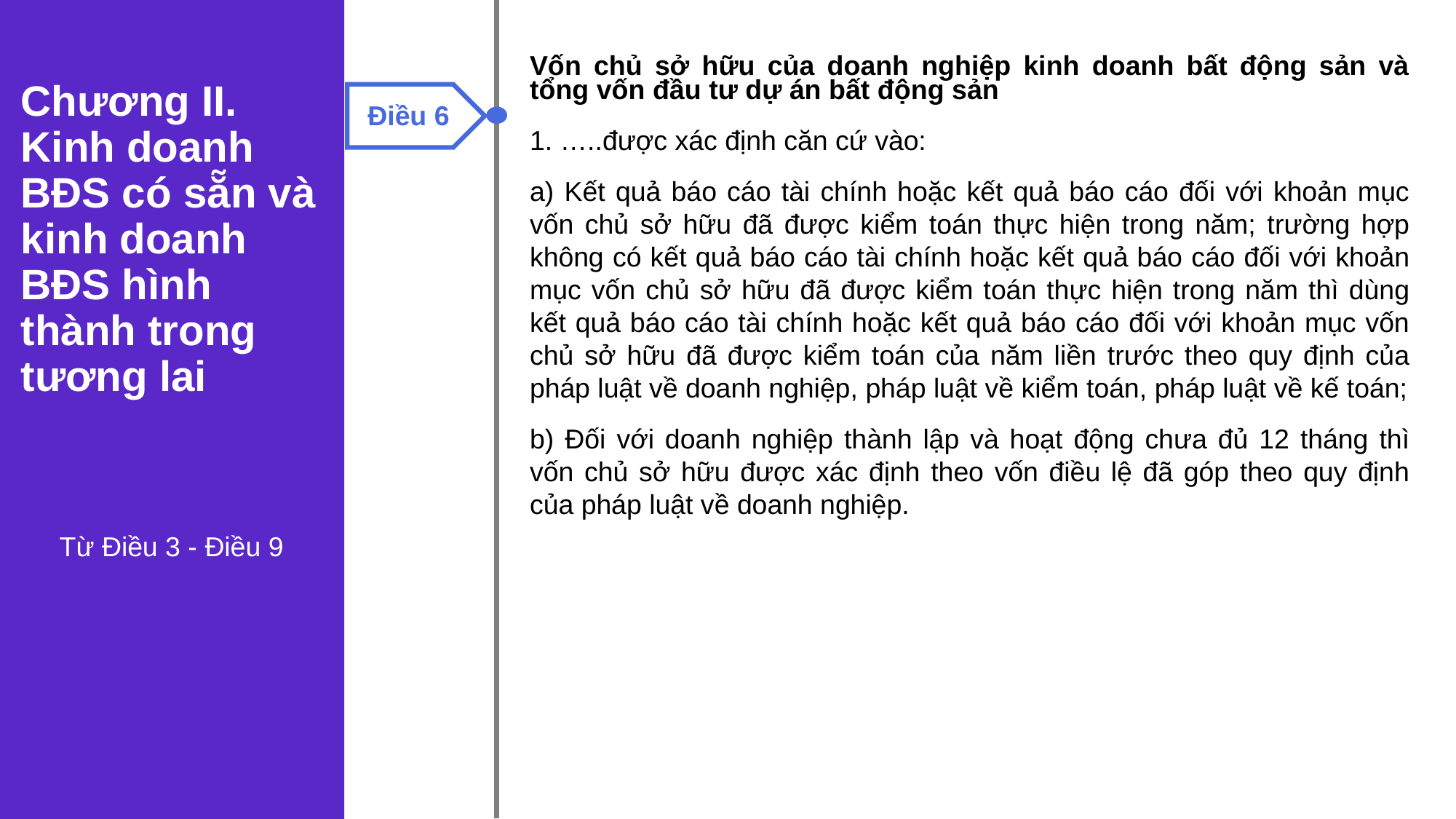

Vốn chủ sở hữu của doanh nghiệp kinh doanh bất động sản và tổng vốn đầu tư dự án bất động sản
1. …..được xác định căn cứ vào:
a) Kết quả báo cáo tài chính hoặc kết quả báo cáo đối với khoản mục vốn chủ sở hữu đã được kiểm toán thực hiện trong năm; trường hợp không có kết quả báo cáo tài chính hoặc kết quả báo cáo đối với khoản mục vốn chủ sở hữu đã được kiểm toán thực hiện trong năm thì dùng kết quả báo cáo tài chính hoặc kết quả báo cáo đối với khoản mục vốn chủ sở hữu đã được kiểm toán của năm liền trước theo quy định của pháp luật về doanh nghiệp, pháp luật về kiểm toán, pháp luật về kế toán;
b) Đối với doanh nghiệp thành lập và hoạt động chưa đủ 12 tháng thì vốn chủ sở hữu được xác định theo vốn điều lệ đã góp theo quy định của pháp luật về doanh nghiệp.

Điều 6

Chương II. Kinh doanh BĐS có sẵn và kinh doanh BĐS hình thành trong tương lai
Từ Điều 3 - Điều 9